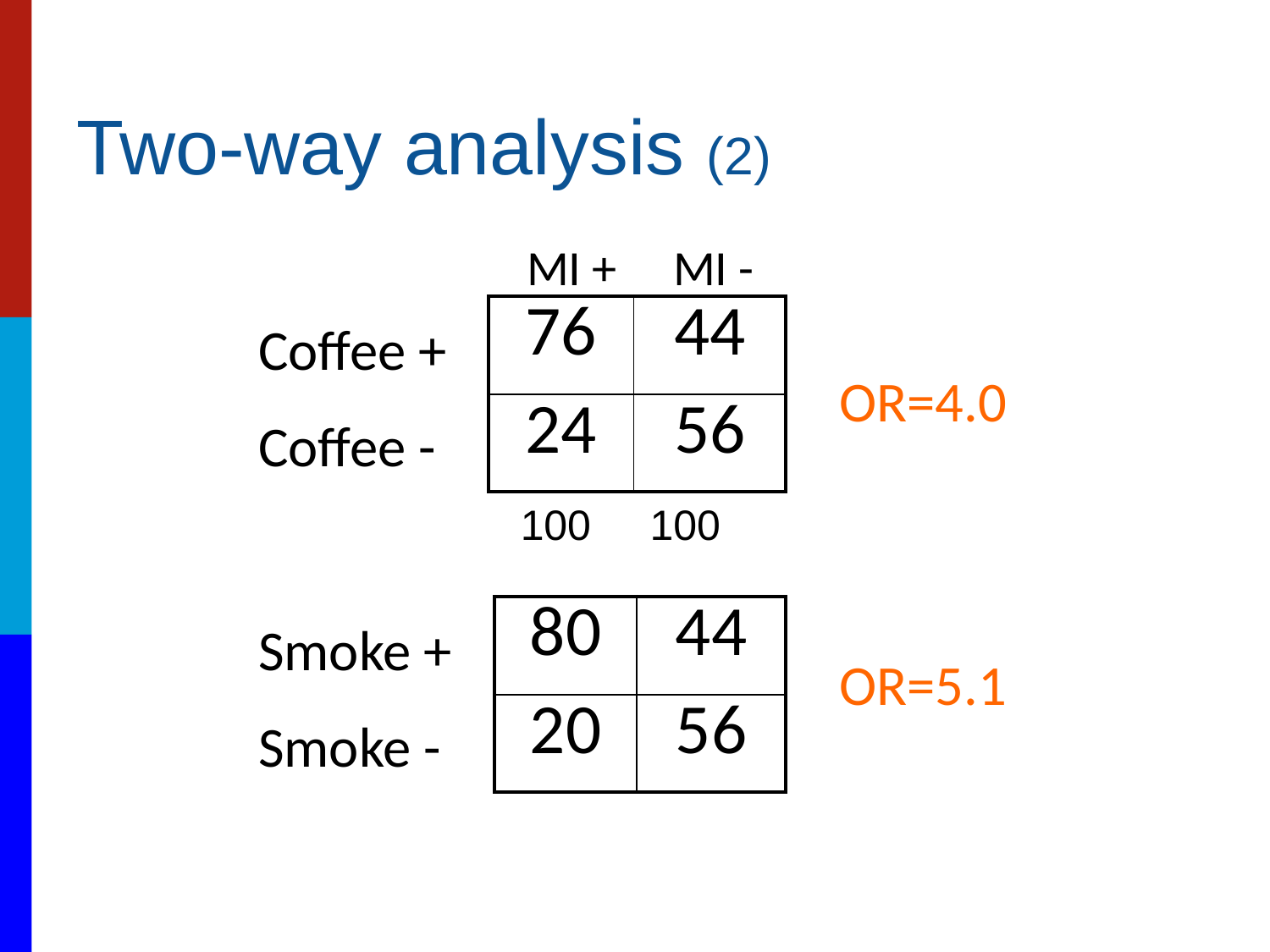

# Two-way analysis (2)
MI +     MI -
| 76 | 44 |
| --- | --- |
| 24 | 56 |
Coffee +
Coffee -
OR=4.0
100     100
| 80 | 44 |
| --- | --- |
| 20 | 56 |
Smoke +
Smoke -
OR=5.1